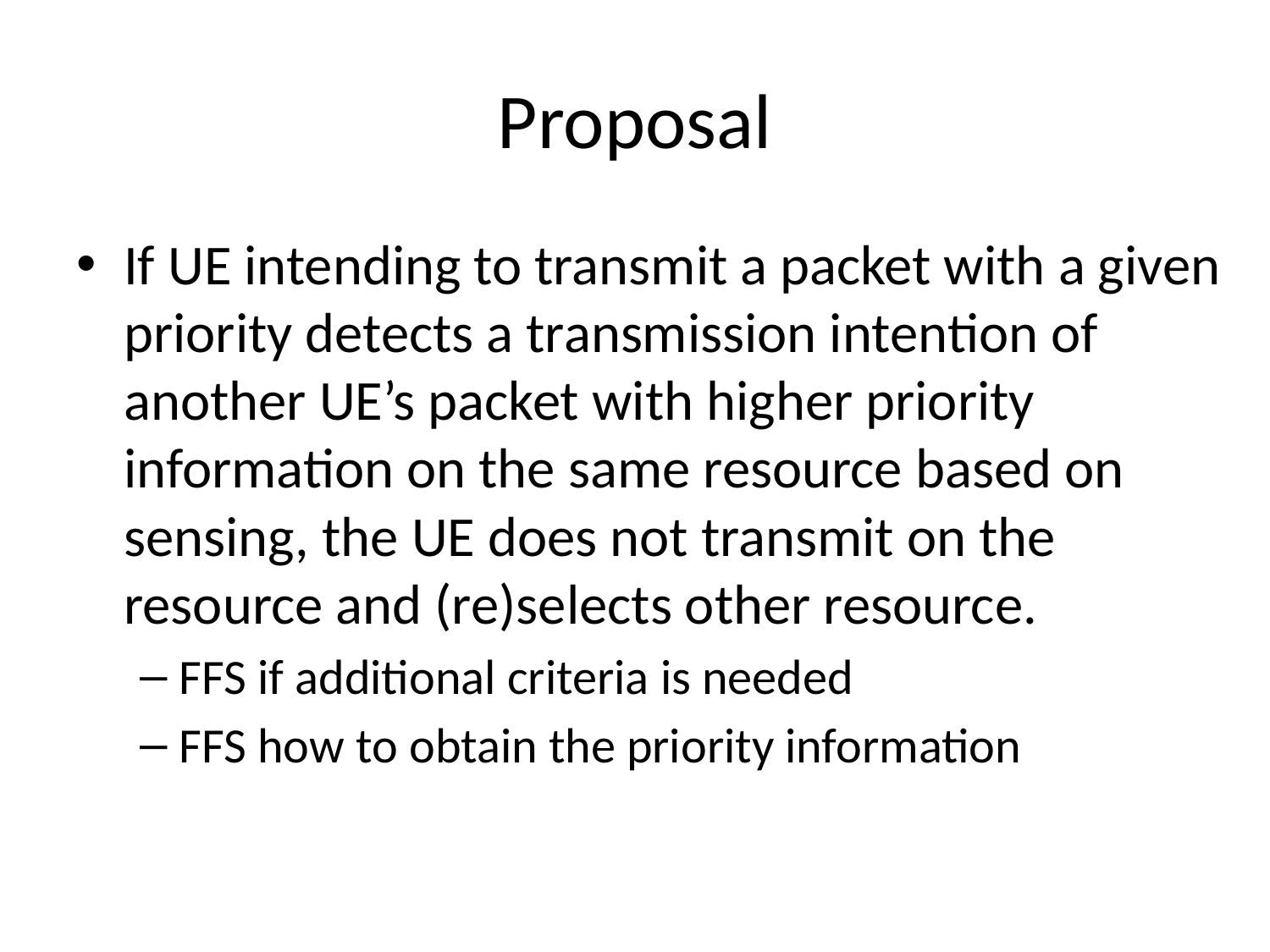

# Proposal
If UE intending to transmit a packet with a given priority detects a transmission intention of another UE’s packet with higher priority information on the same resource based on sensing, the UE does not transmit on the resource and (re)selects other resource.
FFS if additional criteria is needed
FFS how to obtain the priority information